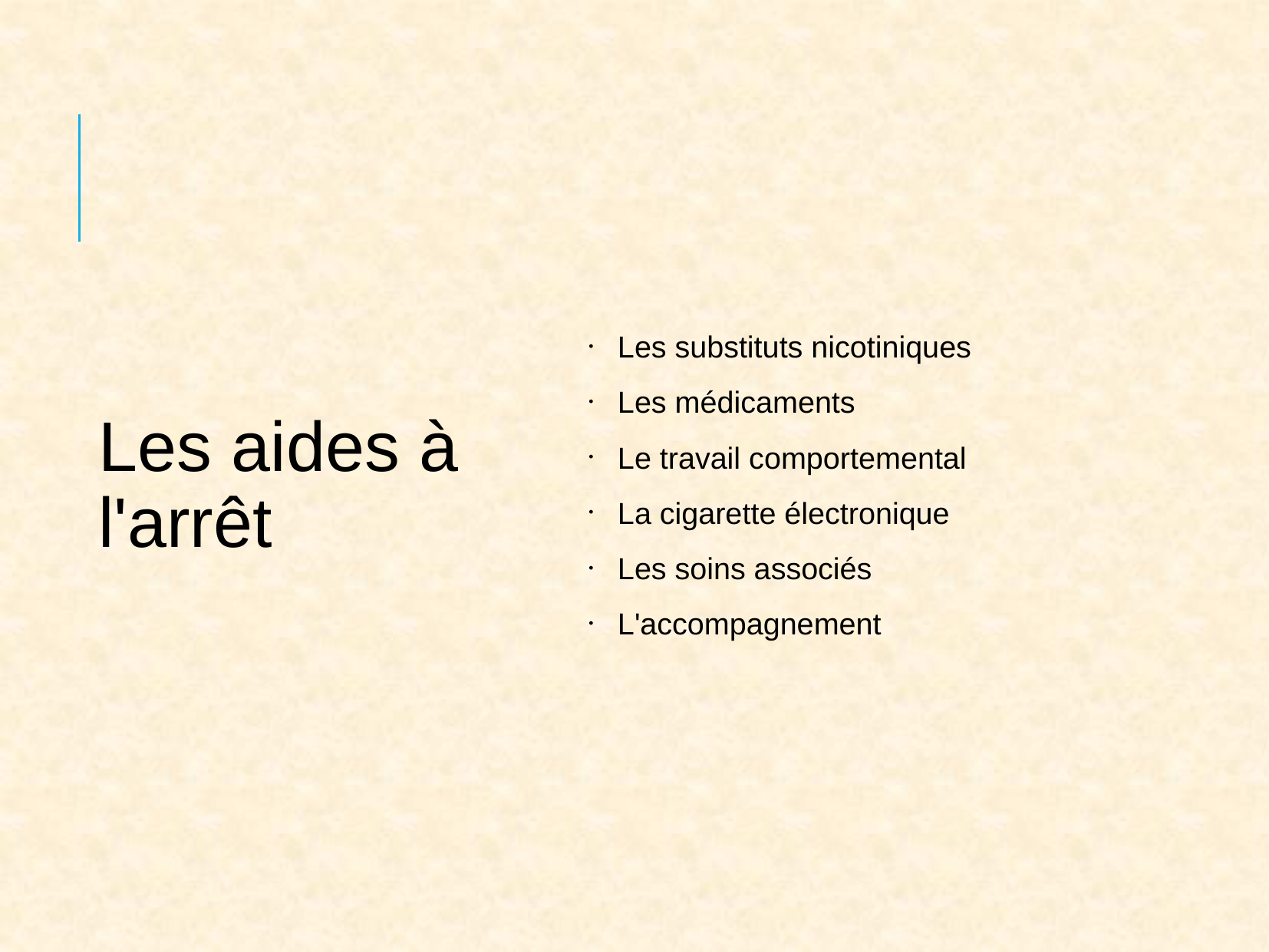

Les aides à l'arrêt
Les substituts nicotiniques
Les médicaments
Le travail comportemental
La cigarette électronique
Les soins associés
L'accompagnement